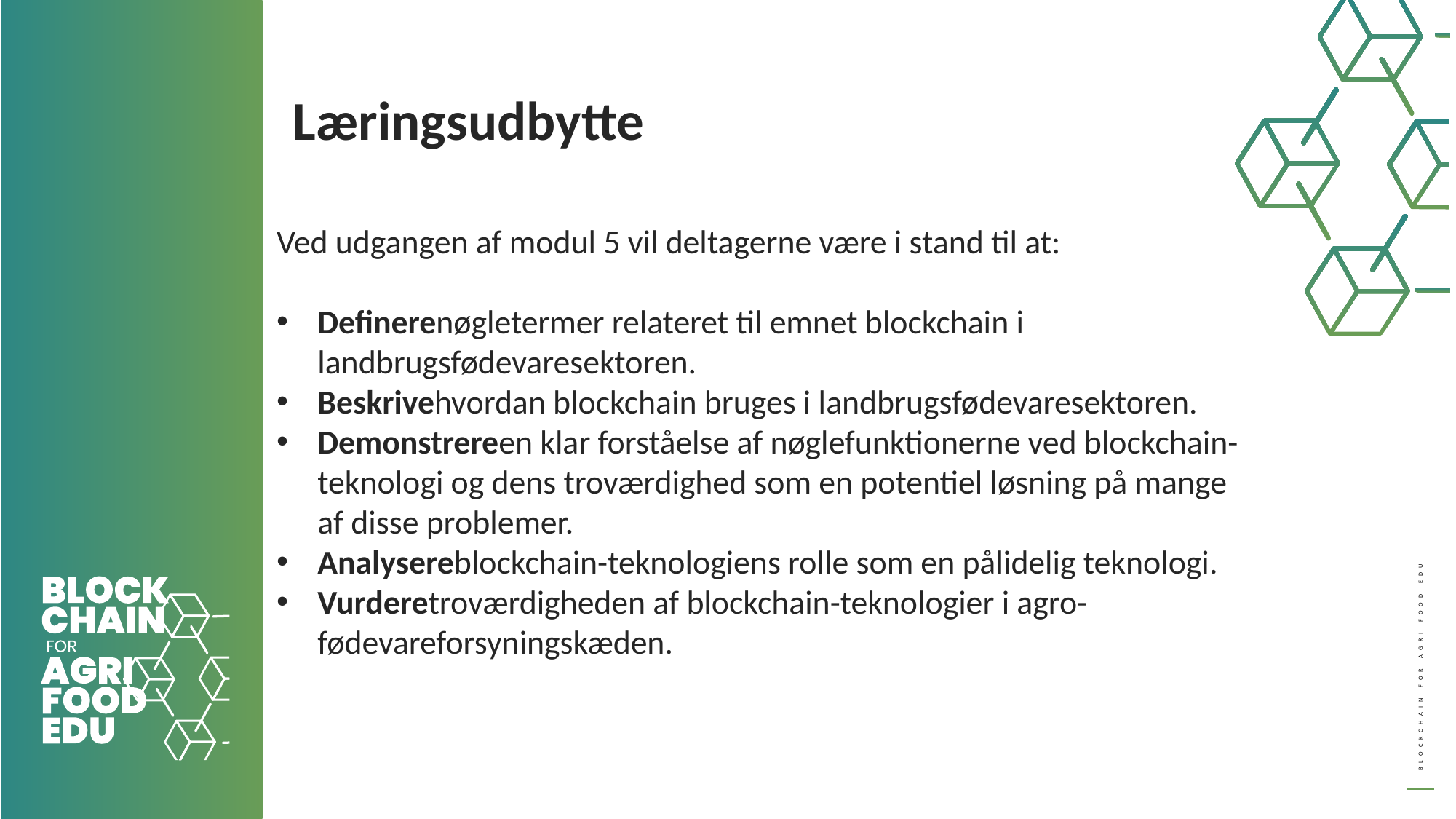

Læringsudbytte
Ved udgangen af ​​modul 5 vil deltagerne være i stand til at:

Definerenøgletermer relateret til emnet blockchain i landbrugsfødevaresektoren.
Beskrivehvordan blockchain bruges i landbrugsfødevaresektoren.
Demonstrereen klar forståelse af nøglefunktionerne ved blockchain-teknologi og dens troværdighed som en potentiel løsning på mange af disse problemer.
Analysereblockchain-teknologiens rolle som en pålidelig teknologi.
Vurderetroværdigheden af ​​blockchain-teknologier i agro-fødevareforsyningskæden.